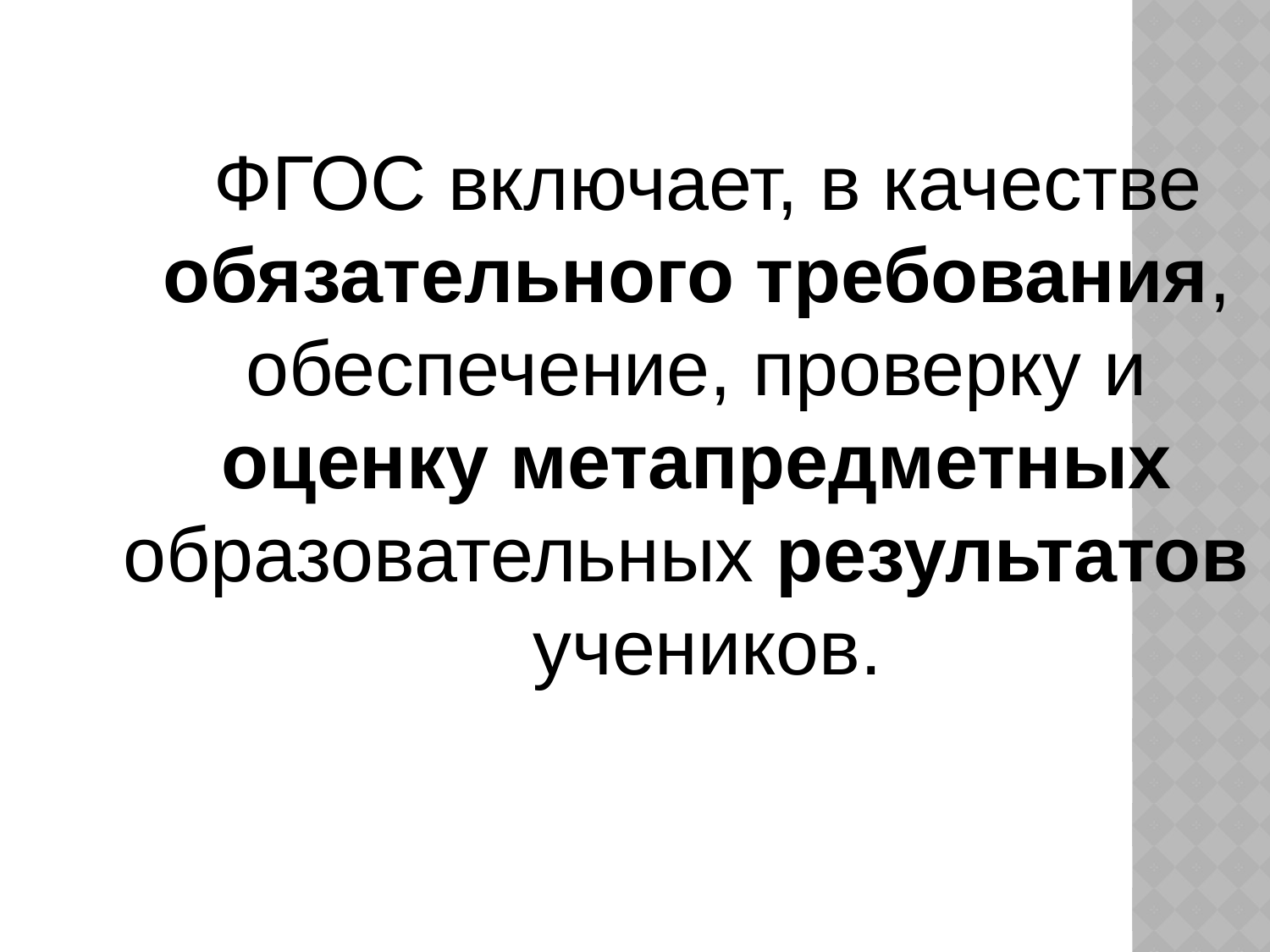

ФГОС включает, в качестве
обязательного требования,
обеспечение, проверку и
оценку метапредметных
образовательных результатов
учеников.